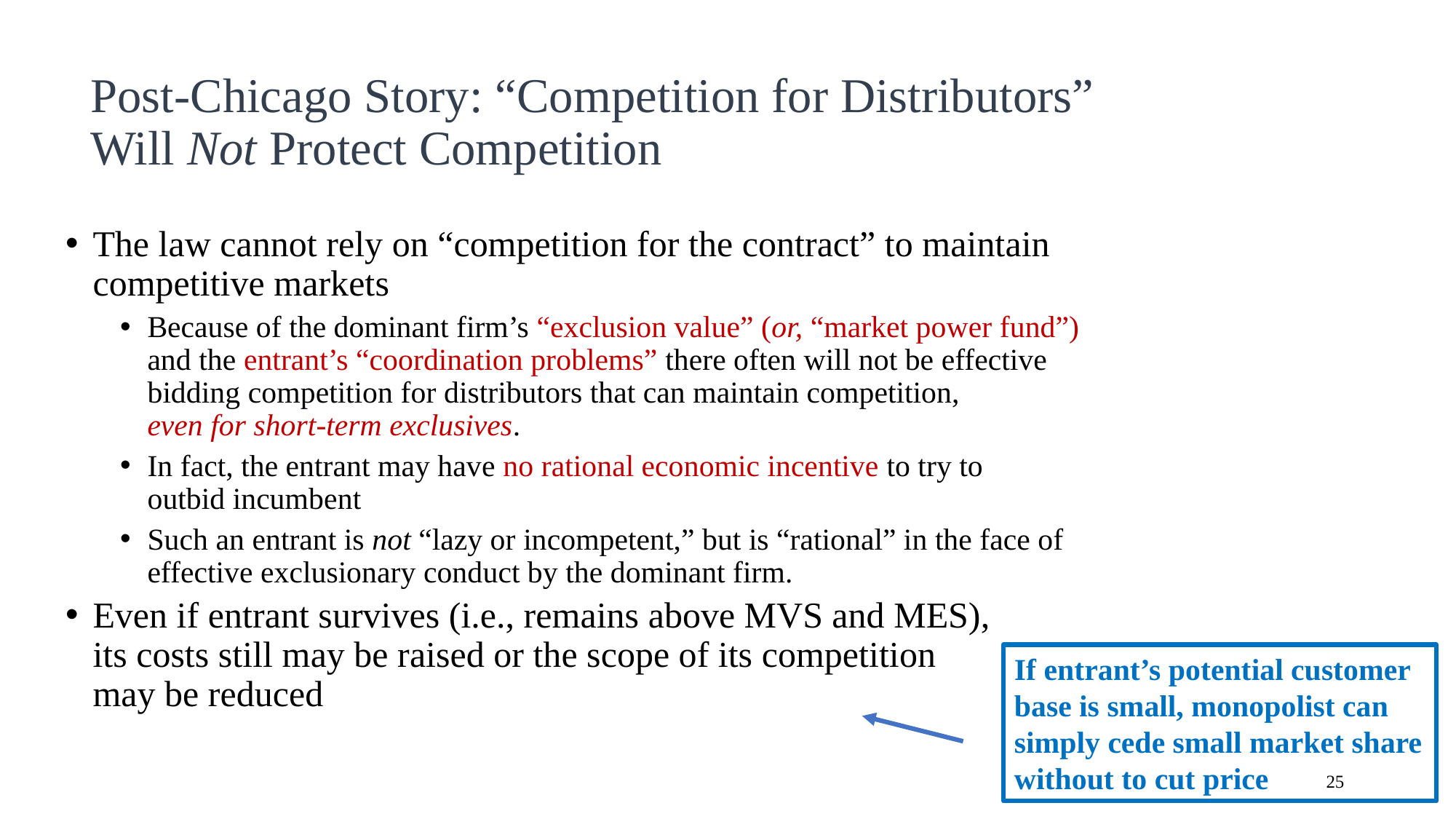

# Post-Chicago Story: “Competition for Distributors” Will Not Protect Competition
The law cannot rely on “competition for the contract” to maintain competitive markets
Because of the dominant firm’s “exclusion value” (or, “market power fund”) and the entrant’s “coordination problems” there often will not be effective bidding competition for distributors that can maintain competition,
even for short-term exclusives.
In fact, the entrant may have no rational economic incentive to try to
outbid incumbent
Such an entrant is not “lazy or incompetent,” but is “rational” in the face of effective exclusionary conduct by the dominant firm.
Even if entrant survives (i.e., remains above MVS and MES),
its costs still may be raised or the scope of its competition
may be reduced

If entrant’s potential customer base is small, monopolist can simply cede small market share without to cut price
25